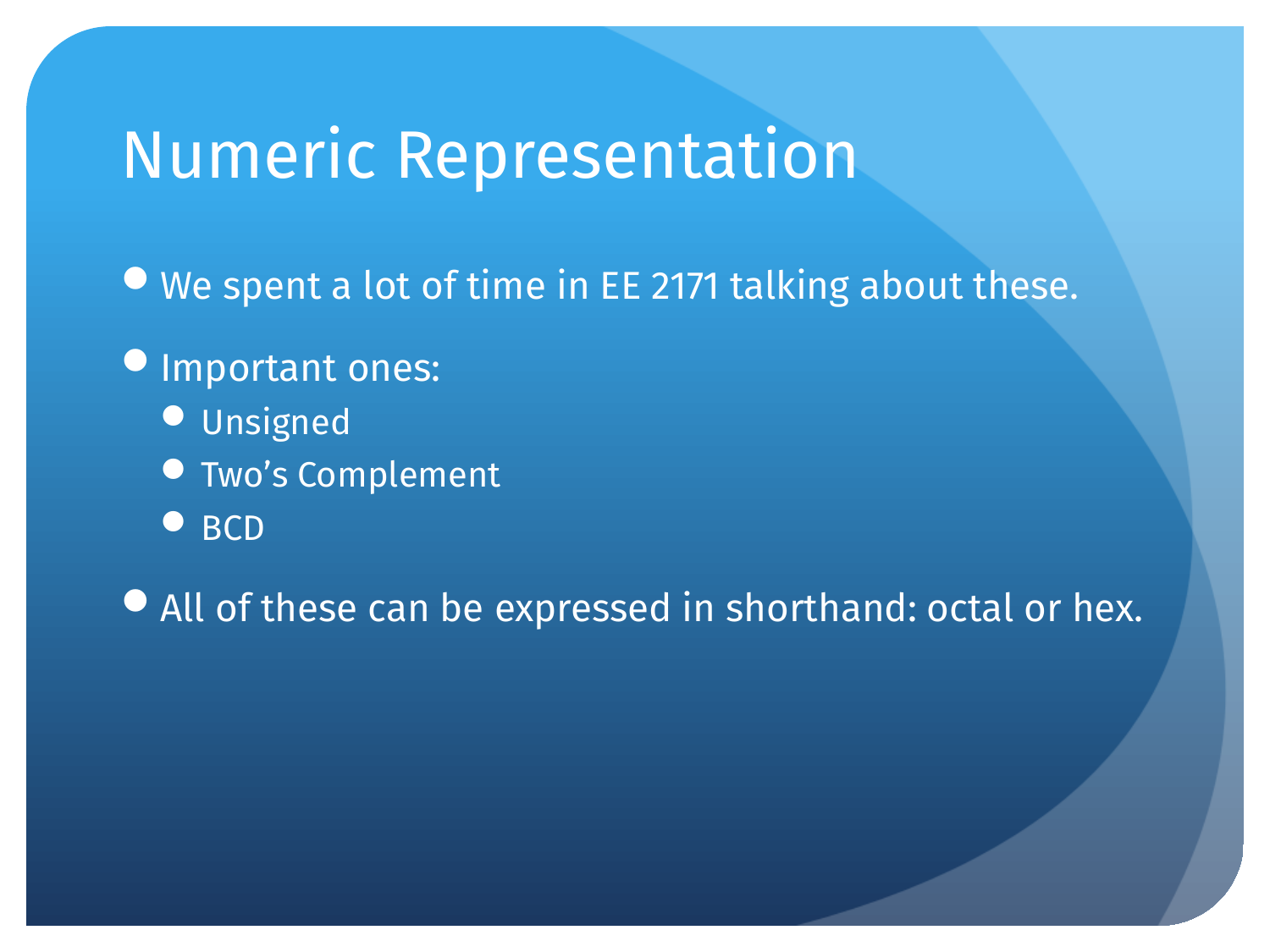

# Numeric Representation
We spent a lot of time in EE 2171 talking about these.
Important ones:
Unsigned
Two’s Complement
BCD
All of these can be expressed in shorthand: octal or hex.